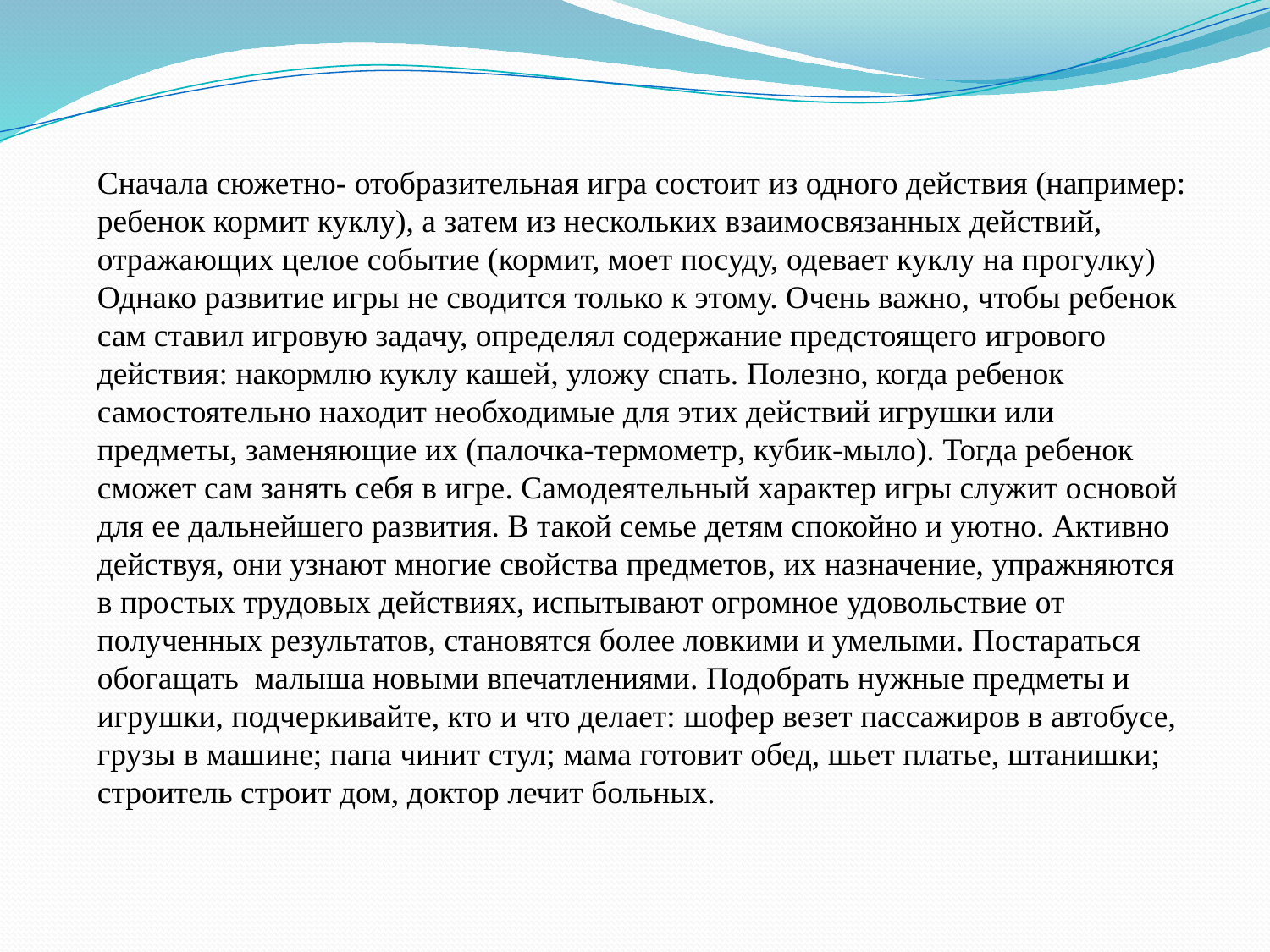

Сначала сюжетно- отобразительная игра состоит из одного действия (например: ребенок кормит куклу), а затем из нескольких взаимосвязанных действий, отражающих целое событие (кормит, моет посуду, одевает куклу на прогулку) Однако развитие игры не сводится только к этому. Очень важно, чтобы ребенок сам ставил игровую задачу, определял содержание предстоящего игрового действия: накормлю куклу кашей, уложу спать. Полезно, когда ребенок самостоятельно находит необходимые для этих действий игрушки или предметы, заменяющие их (палочка-термометр, кубик-мыло). Тогда ребенок сможет сам занять себя в игре. Самодеятельный характер игры служит основой для ее дальнейшего развития. В такой семье детям спокойно и уютно. Активно действуя, они узнают многие свойства предметов, их назначение, упражняются в простых трудовых действиях, испытывают огромное удовольствие от полученных результатов, становятся более ловкими и умелыми. Постараться обогащать  малыша новыми впечатлениями. Подобрать нужные предметы и игрушки, подчеркивайте, кто и что делает: шофер везет пассажиров в автобусе,  грузы в машине; папа чинит стул; мама готовит обед, шьет платье, штанишки;
строитель строит дом, доктор лечит больных.